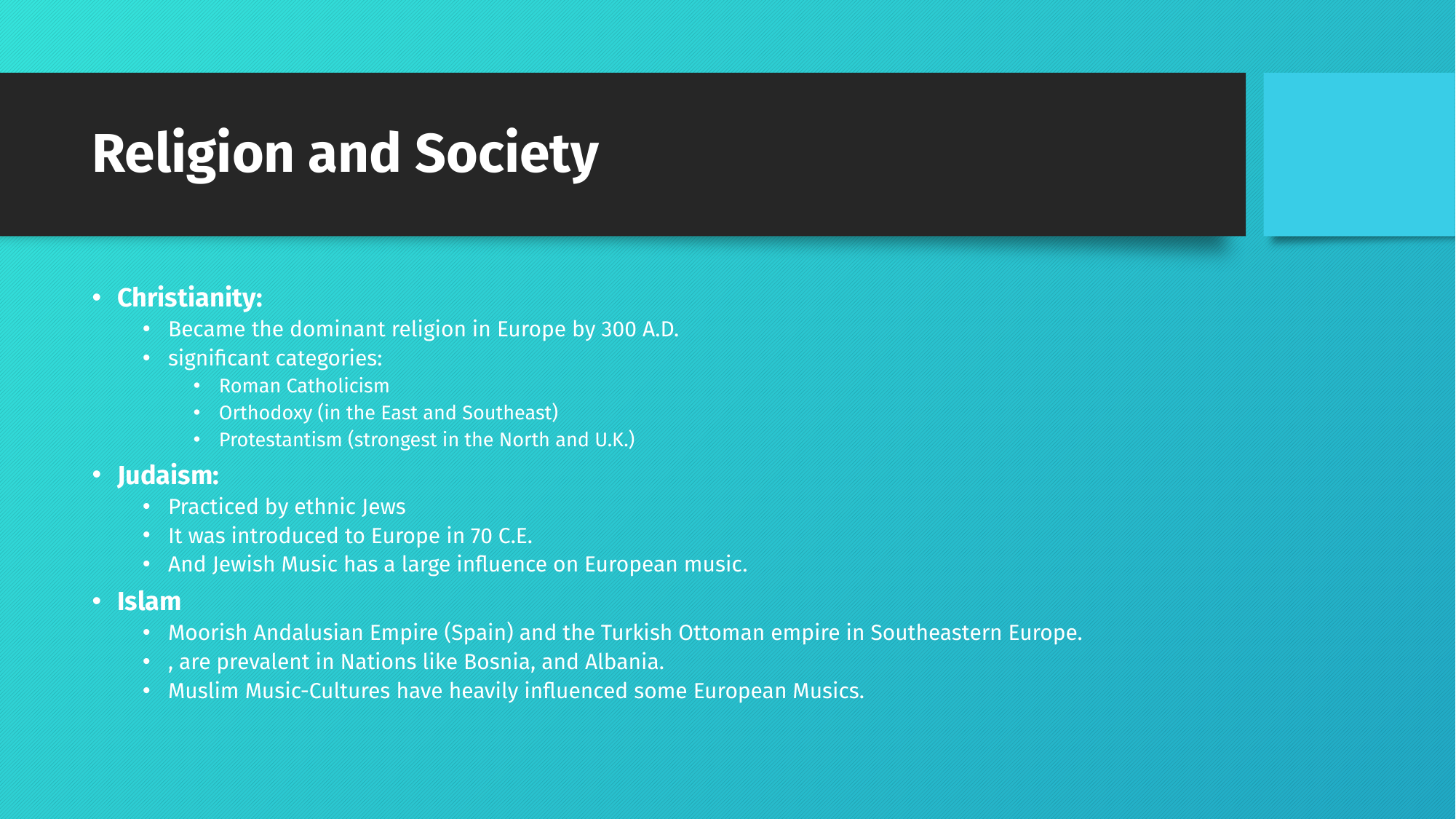

# Religion and Society
Christianity:
Became the dominant religion in Europe by 300 A.D.
significant categories:
Roman Catholicism
Orthodoxy (in the East and Southeast)
Protestantism (strongest in the North and U.K.)
Judaism:
Practiced by ethnic Jews
It was introduced to Europe in 70 C.E.
And Jewish Music has a large influence on European music.
Islam
Moorish Andalusian Empire (Spain) and the Turkish Ottoman empire in Southeastern Europe.
, are prevalent in Nations like Bosnia, and Albania.
Muslim Music-Cultures have heavily influenced some European Musics.